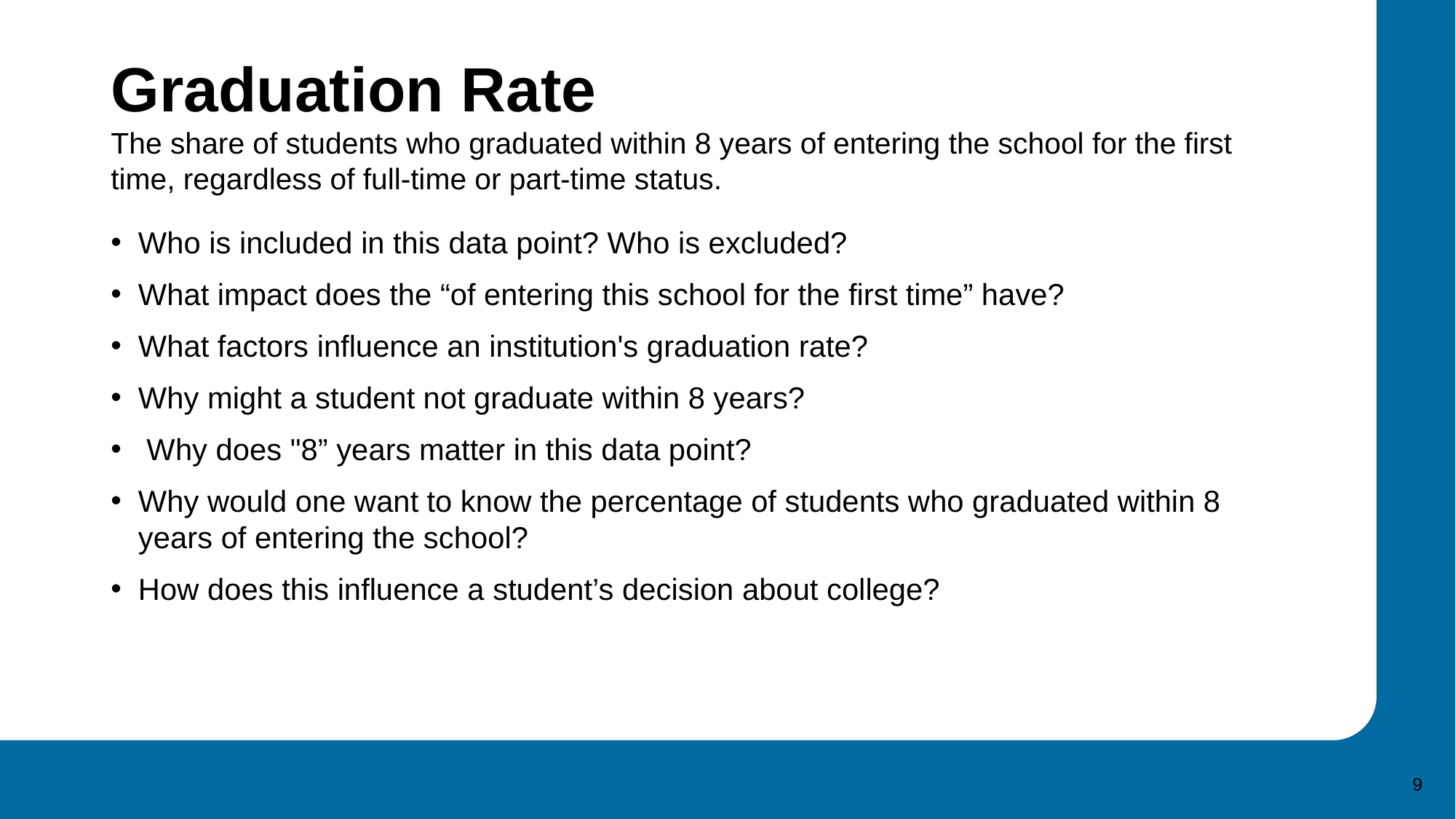

# Graduation Rate The share of students who graduated within 8 years of entering the school for the first time, regardless of full-time or part-time status.
Who is included in this data point? Who is excluded?
What impact does the “of entering this school for the first time” have?
What factors influence an institution's graduation rate?
Why might a student not graduate within 8 years?
 Why does "8” years matter in this data point?
Why would one want to know the percentage of students who graduated within 8 years of entering the school?
How does this influence a student’s decision about college?

9